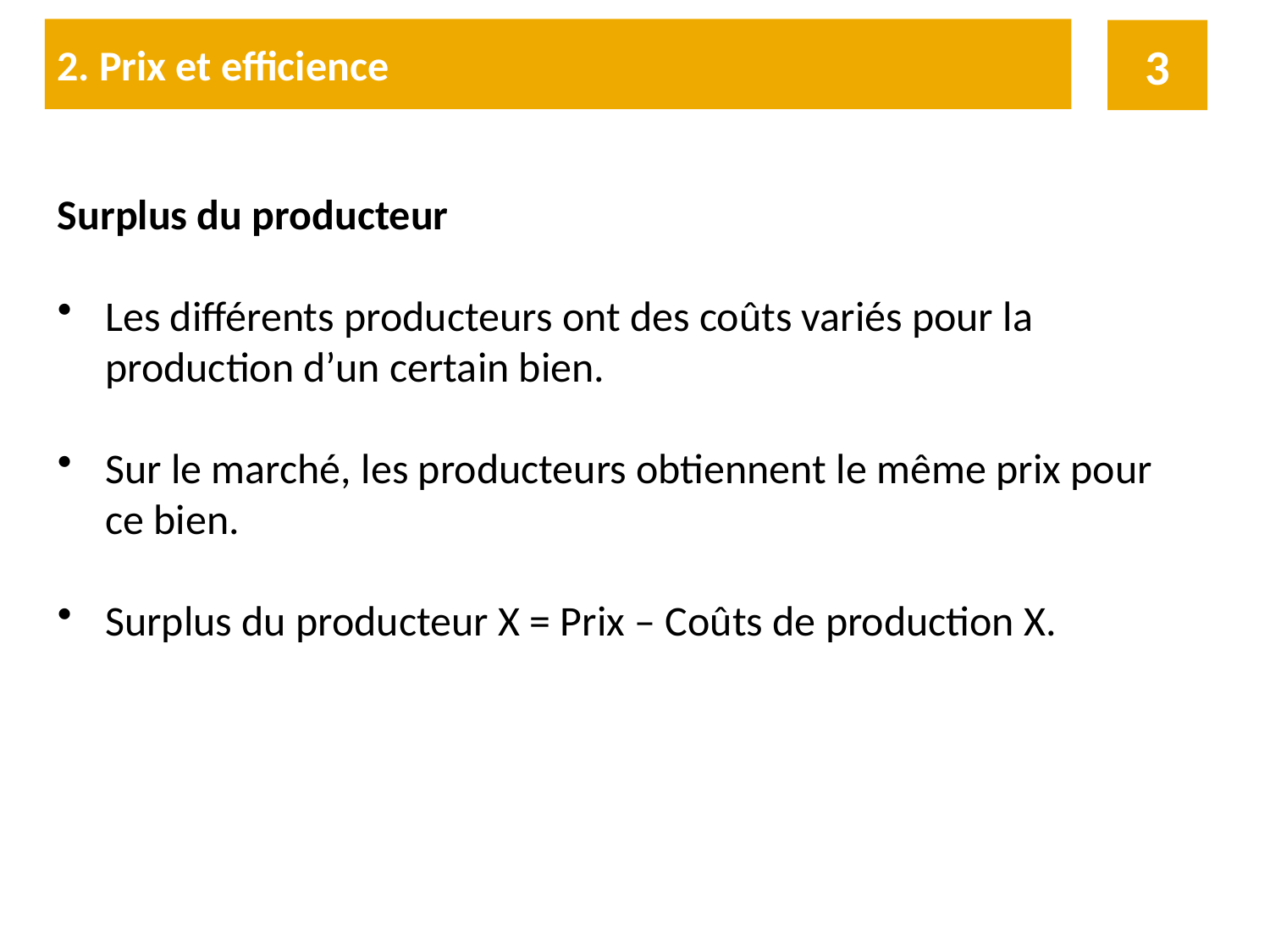

2. Prix et efficience
3

Surplus du producteur

Les différents producteurs ont des coûts variés pour la production d’un certain bien.

Sur le marché, les producteurs obtiennent le même prix pour ce bien.

Surplus du producteur X = Prix – Coûts de production X.